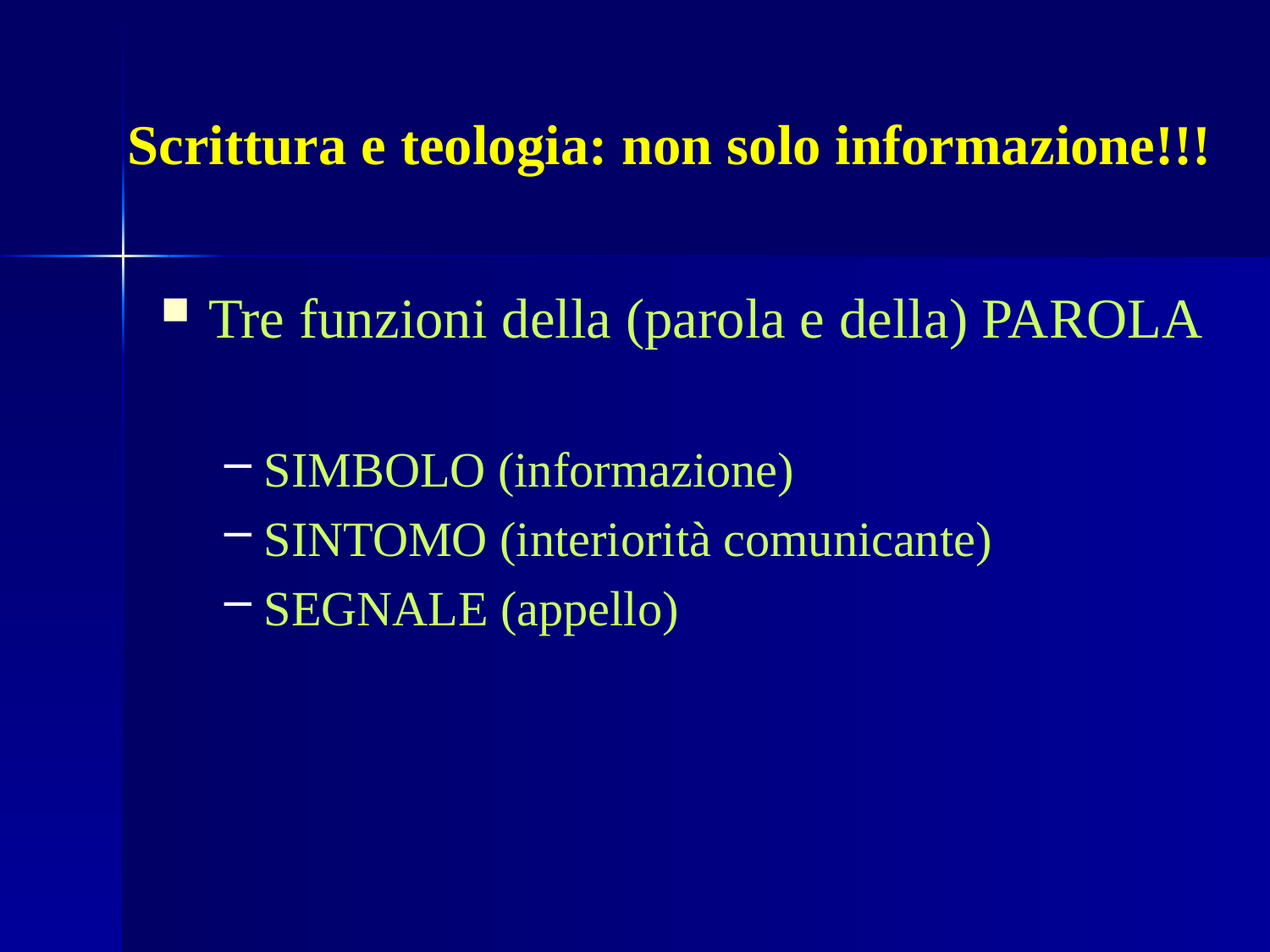

# Scrittura e teologia: non solo informazione!!!
Tre funzioni della (parola e della) PAROLA

SIMBOLO (informazione)
SINTOMO (interiorità comunicante)
SEGNALE (appello)